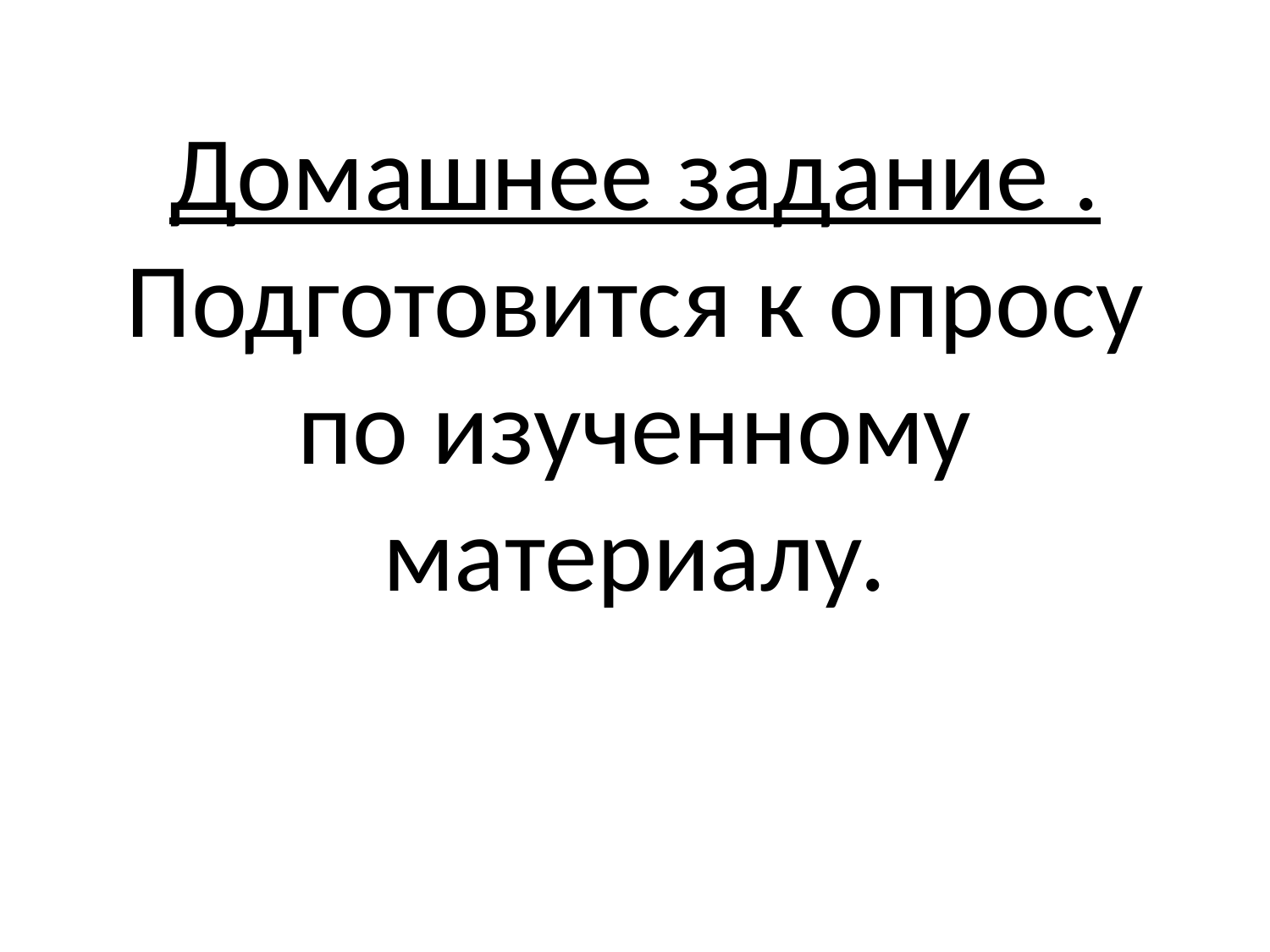

# Домашнее задание . Подготовится к опросу по изученному материалу.